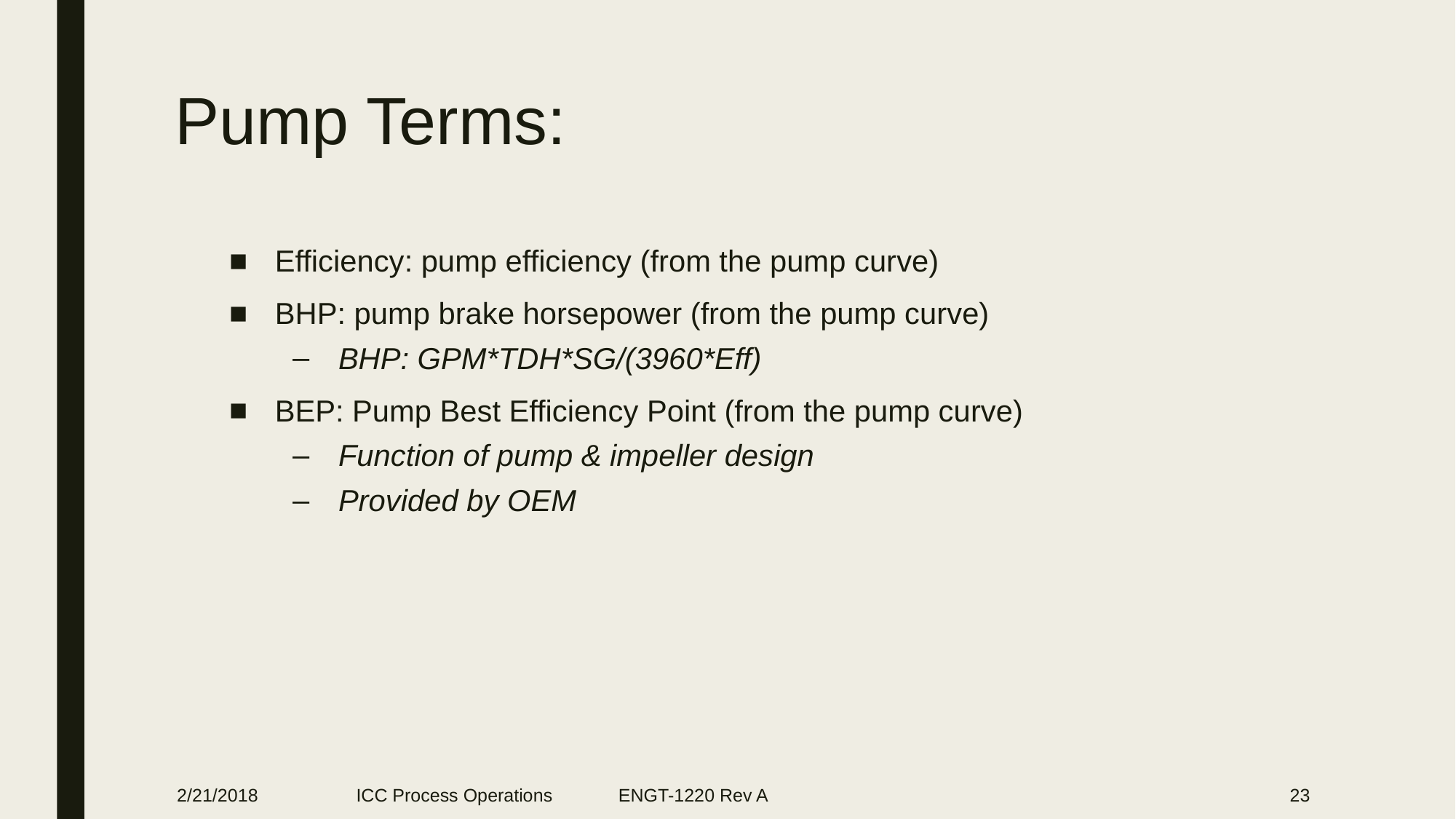

# Pump Terms:
Efficiency: pump efficiency (from the pump curve)
BHP: pump brake horsepower (from the pump curve)
BHP: GPM*TDH*SG/(3960*Eff)
BEP: Pump Best Efficiency Point (from the pump curve)
Function of pump & impeller design
Provided by OEM

2/21/2018
ICC Process Operations             ENGT-1220 Rev A
23